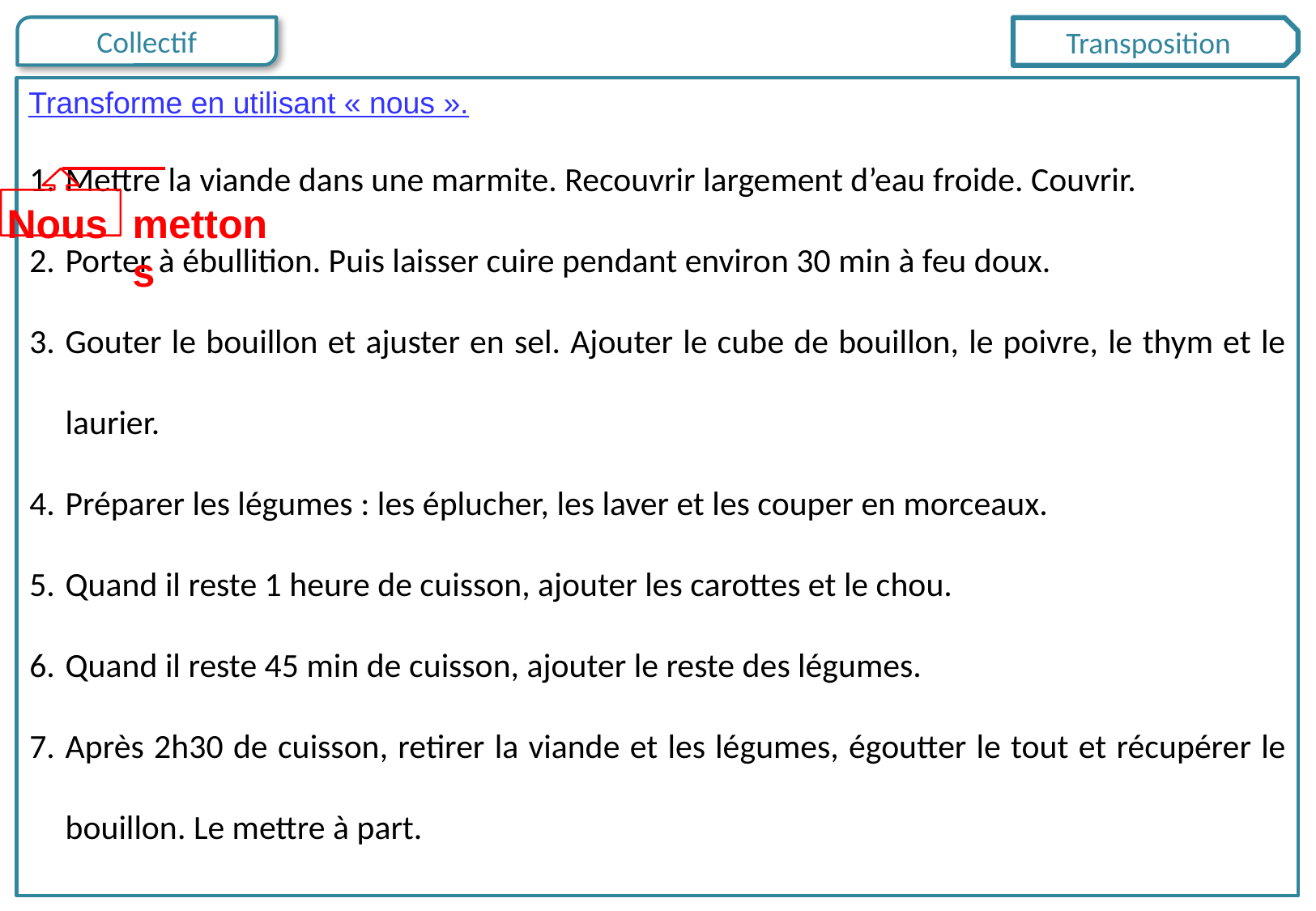

Transposition
Transforme en utilisant « nous ».
Mettre la viande dans une marmite. Recouvrir largement d’eau froide. Couvrir.
Porter à ébullition. Puis laisser cuire pendant environ 30 min à feu doux.
Gouter le bouillon et ajuster en sel. Ajouter le cube de bouillon, le poivre, le thym et le laurier.
Préparer les légumes : les éplucher, les laver et les couper en morceaux.
Quand il reste 1 heure de cuisson, ajouter les carottes et le chou.
Quand il reste 45 min de cuisson, ajouter le reste des légumes.
Après 2h30 de cuisson, retirer la viande et les légumes, égoutter le tout et récupérer le bouillon. Le mettre à part.

Nous
mettons